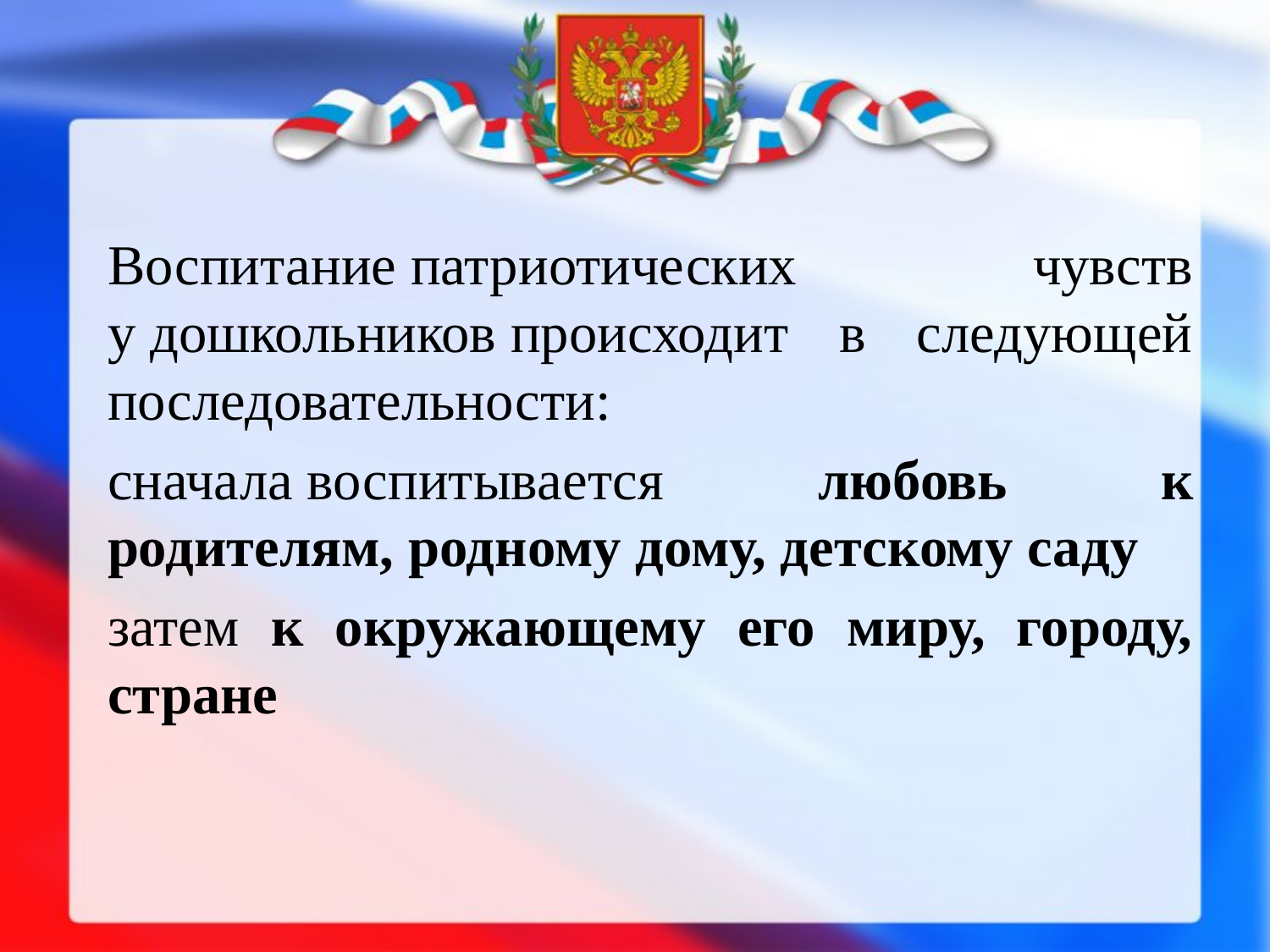

Воспитание патриотических чувств у дошкольников происходит в следующей последовательности:
сначала воспитывается любовь к родителям, родному дому, детскому саду
затем к окружающему его миру, городу, стране